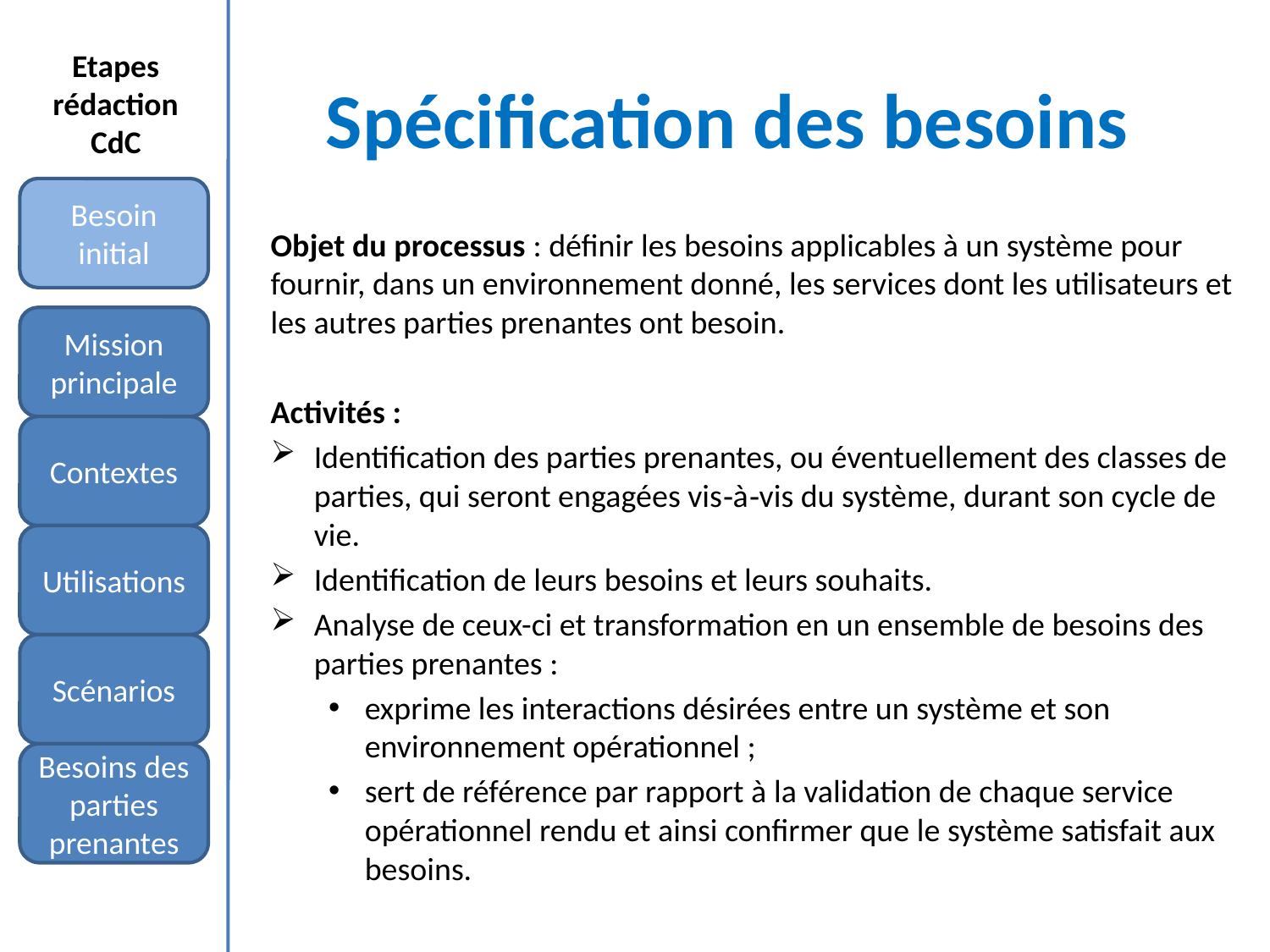

# Spécification des besoins
Etapes
rédaction
CdC
Besoin initial
Objet du processus : définir les besoins applicables à un système pour fournir, dans un environnement donné, les services dont les utilisateurs et les autres parties prenantes ont besoin.

Activités :
Identification des parties prenantes, ou éventuellement des classes de parties, qui seront engagées vis‐à‐vis du système, durant son cycle de vie.
Identification de leurs besoins et leurs souhaits.
Analyse de ceux-ci et transformation en un ensemble de besoins des parties prenantes :
exprime les interactions désirées entre un système et son environnement opérationnel ;
sert de référence par rapport à la validation de chaque service opérationnel rendu et ainsi confirmer que le système satisfait aux besoins.
Mission principale
Contextes
Utilisations
Scénarios
Besoins des parties prenantes